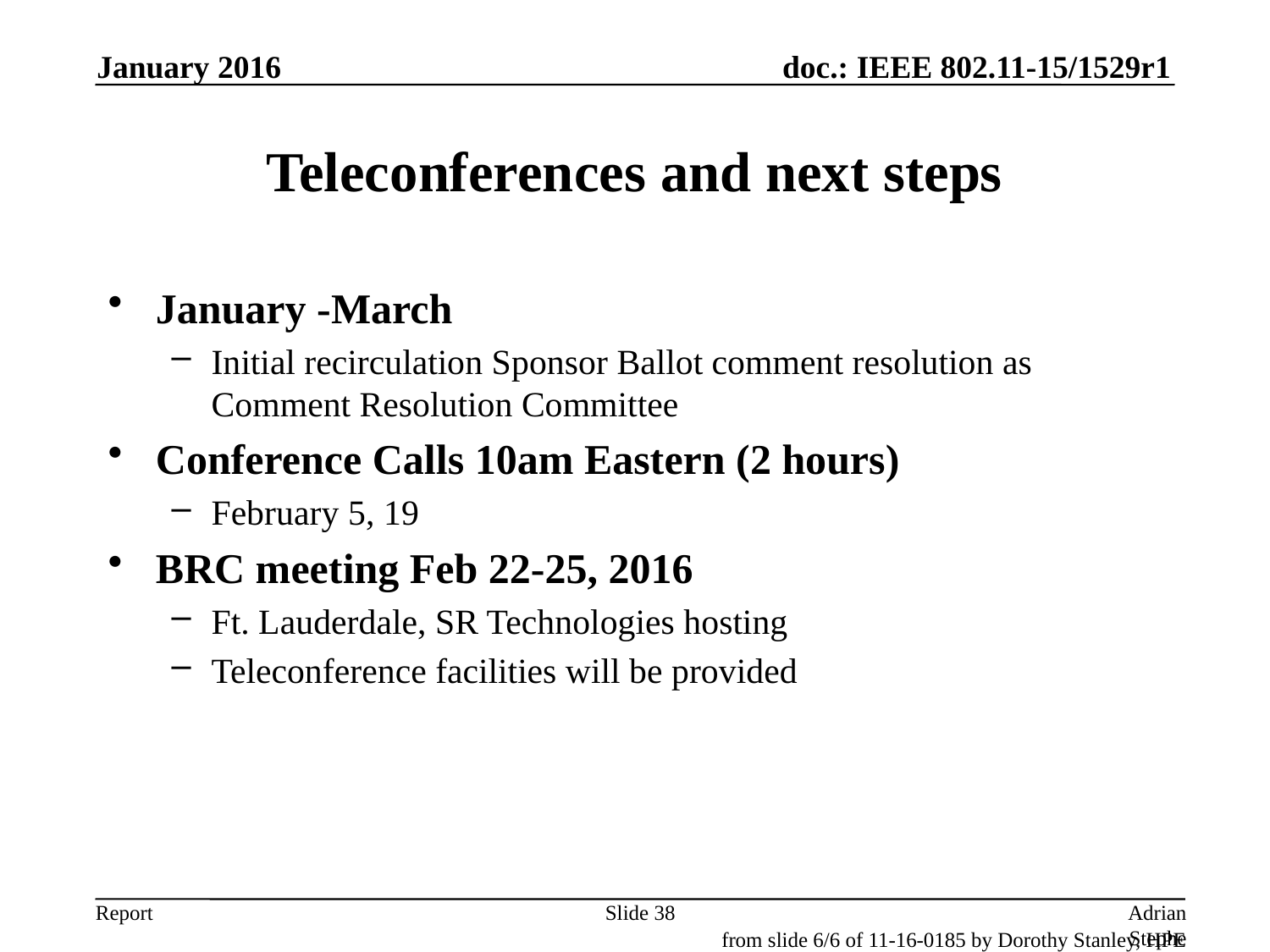

January 2016
# Teleconferences and next steps
January -March
Initial recirculation Sponsor Ballot comment resolution as Comment Resolution Committee
Conference Calls 10am Eastern (2 hours)
February 5, 19
BRC meeting Feb 22-25, 2016
Ft. Lauderdale, SR Technologies hosting
Teleconference facilities will be provided

Slide 38
Adrian Stephens, Intel Corporation
from slide 6/6 of 11-16-0185 by Dorothy Stanley, HPE